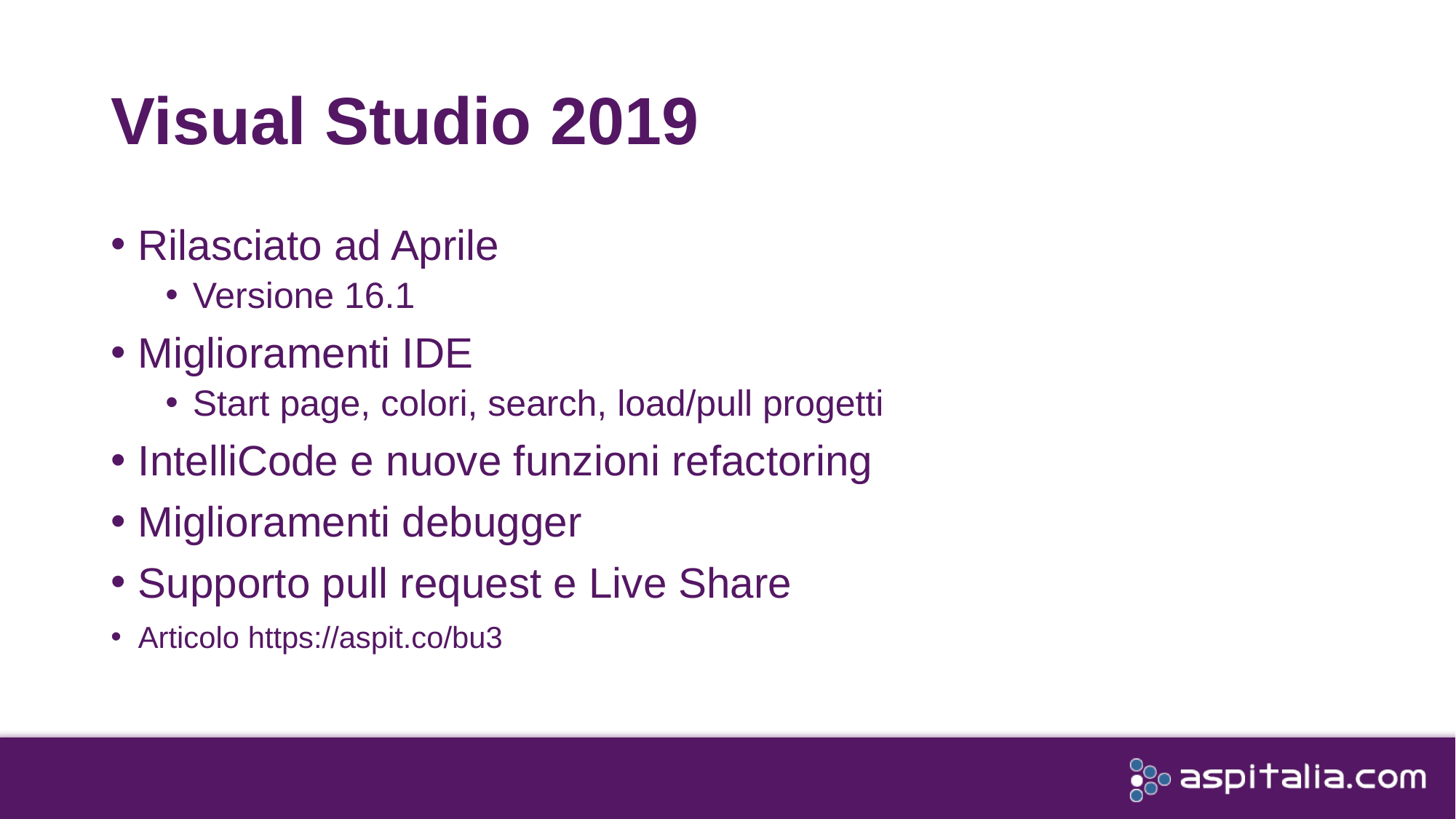

# Visual Studio 2019
Rilasciato ad Aprile
Versione 16.1
Miglioramenti IDE
Start page, colori, search, load/pull progetti
IntelliCode e nuove funzioni refactoring
Miglioramenti debugger
Supporto pull request e Live Share
Articolo https://aspit.co/bu3